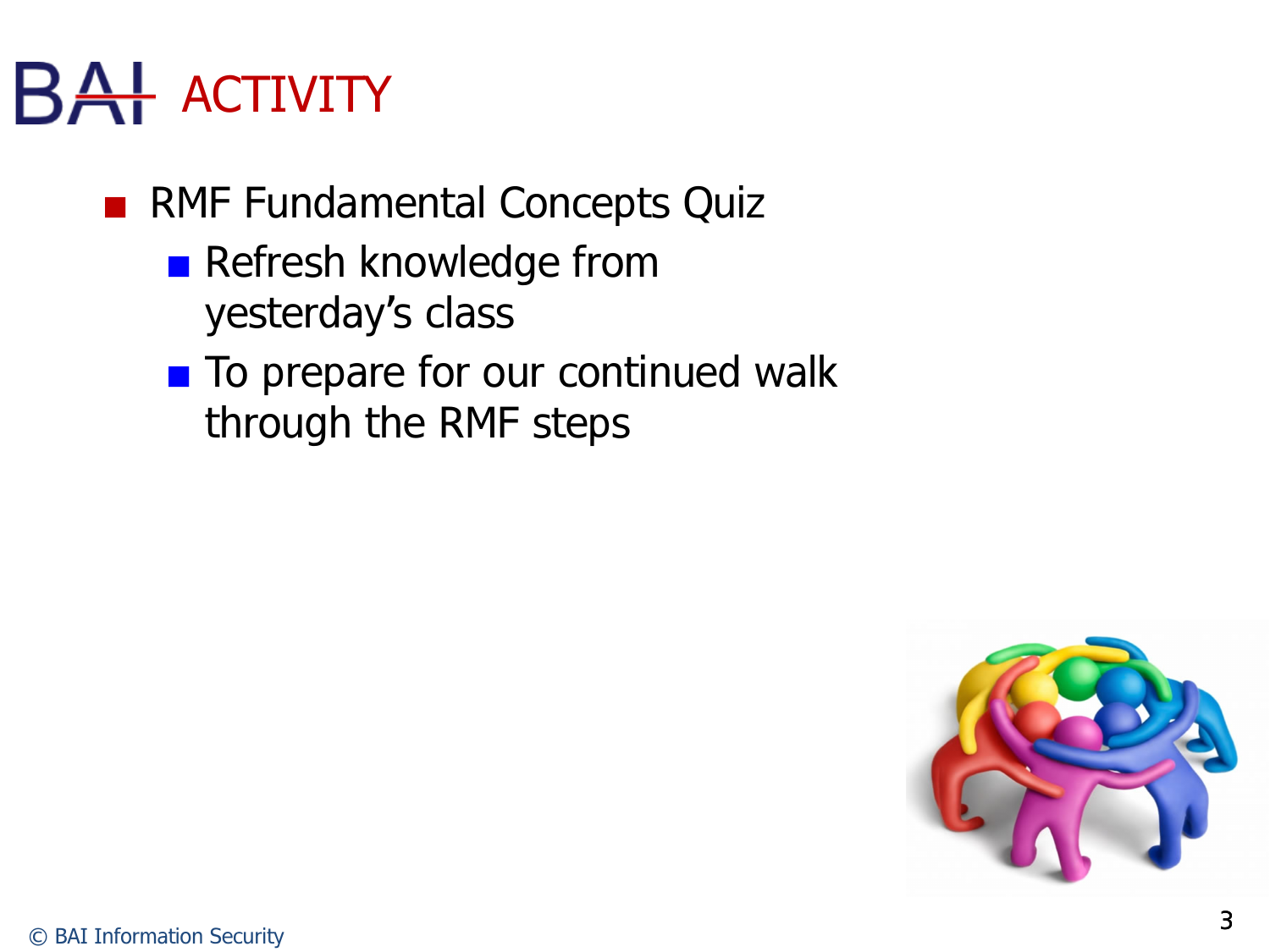

# ACTIVITY
RMF Fundamental Concepts Quiz
Refresh knowledge from yesterday’s class
To prepare for our continued walk through the RMF steps